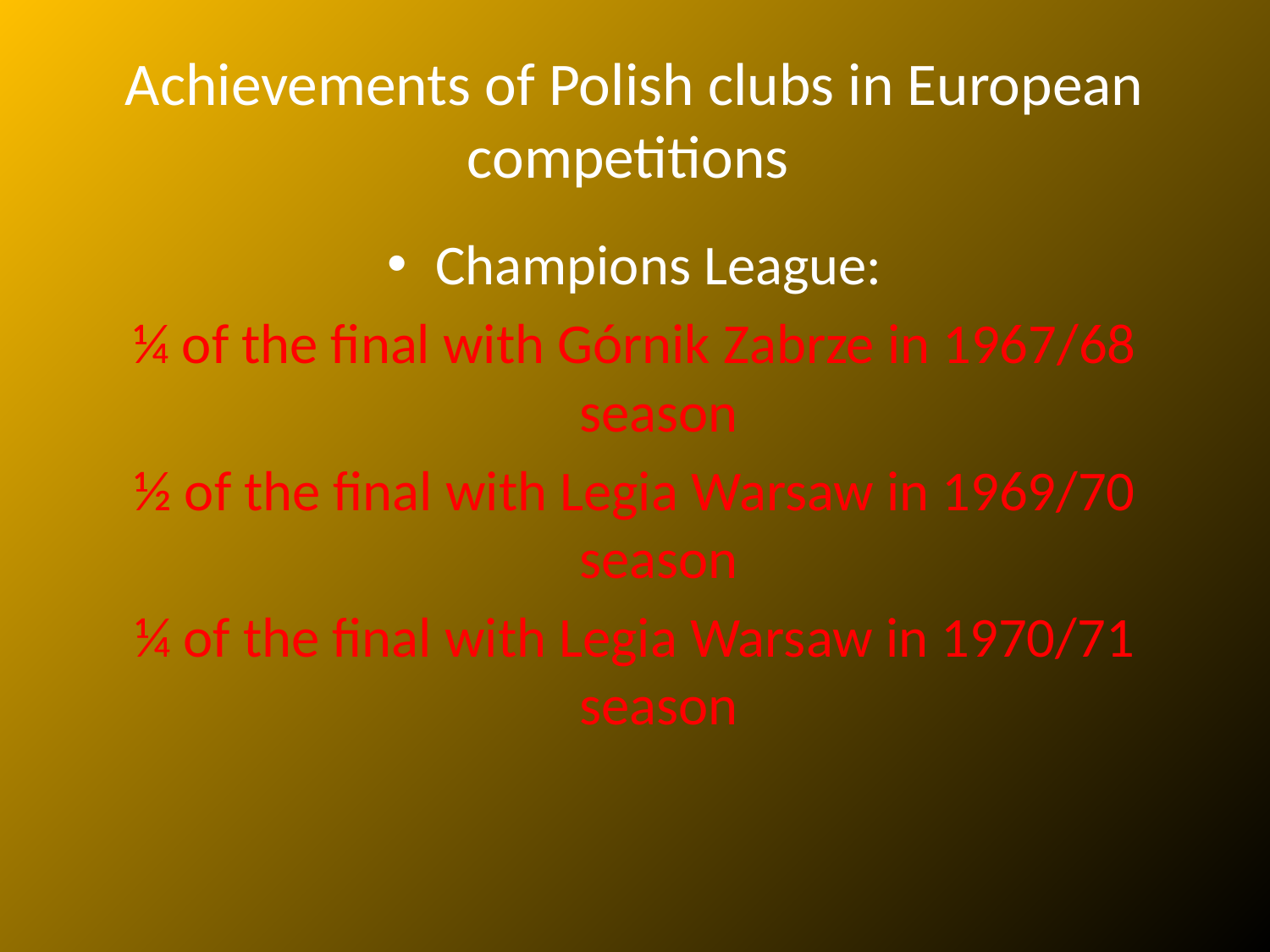

# Achievements of Polish clubs in European competitions
Champions League:
¼ of the final with Górnik Zabrze in 1967/68 season
½ of the final with Legia Warsaw in 1969/70 season
¼ of the final with Legia Warsaw in 1970/71 season